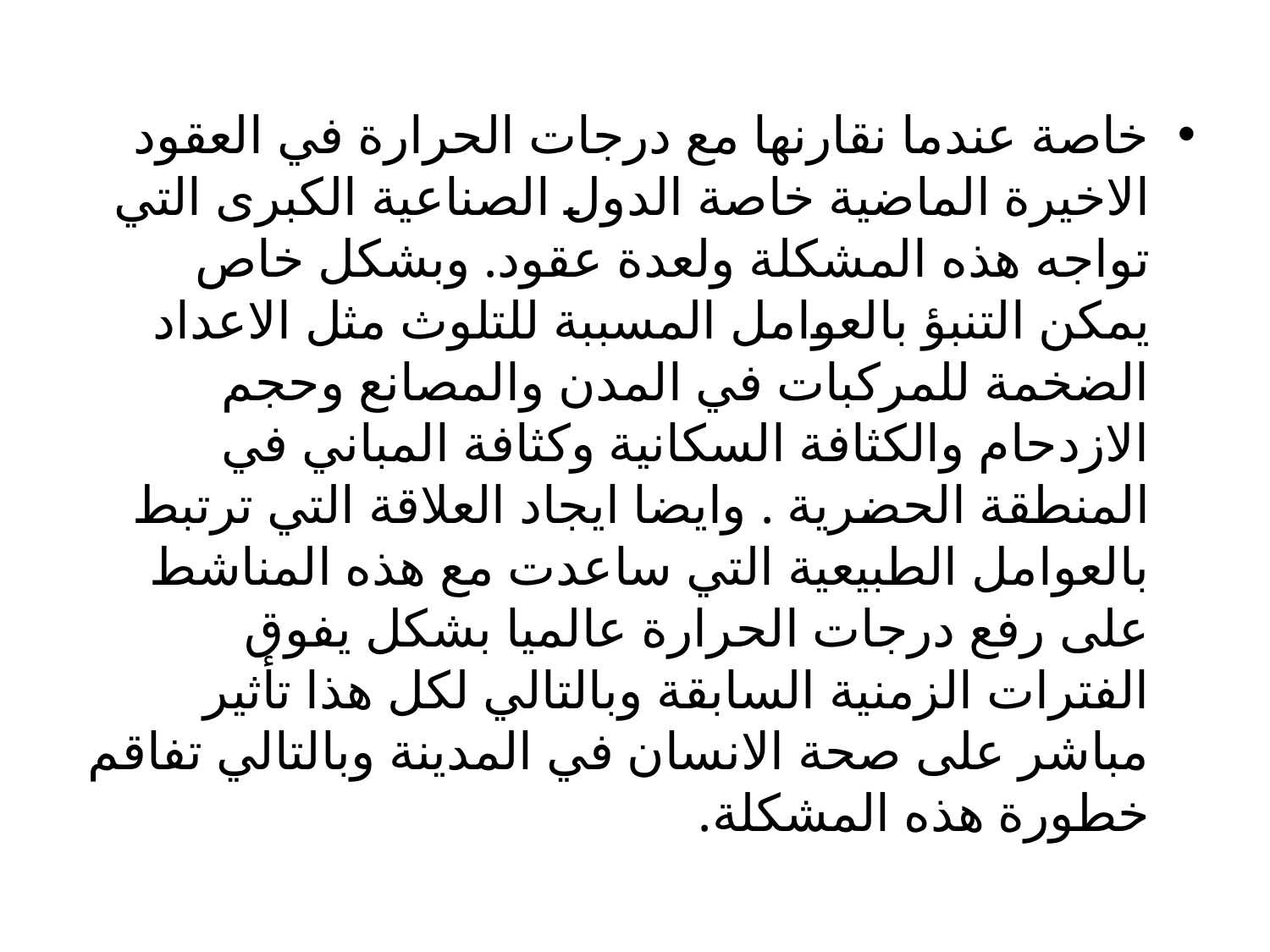

خاصة عندما نقارنها مع درجات الحرارة في العقود الاخيرة الماضية خاصة الدول الصناعية الكبرى التي تواجه هذه المشكلة ولعدة عقود. وبشكل خاص يمكن التنبؤ بالعوامل المسببة للتلوث مثل الاعداد الضخمة للمركبات في المدن والمصانع وحجم الازدحام والكثافة السكانية وكثافة المباني في المنطقة الحضرية . وايضا ايجاد العلاقة التي ترتبط بالعوامل الطبيعية التي ساعدت مع هذه المناشط على رفع درجات الحرارة عالميا بشكل يفوق الفترات الزمنية السابقة وبالتالي لكل هذا تأثير مباشر على صحة الانسان في المدينة وبالتالي تفاقم خطورة هذه المشكلة.